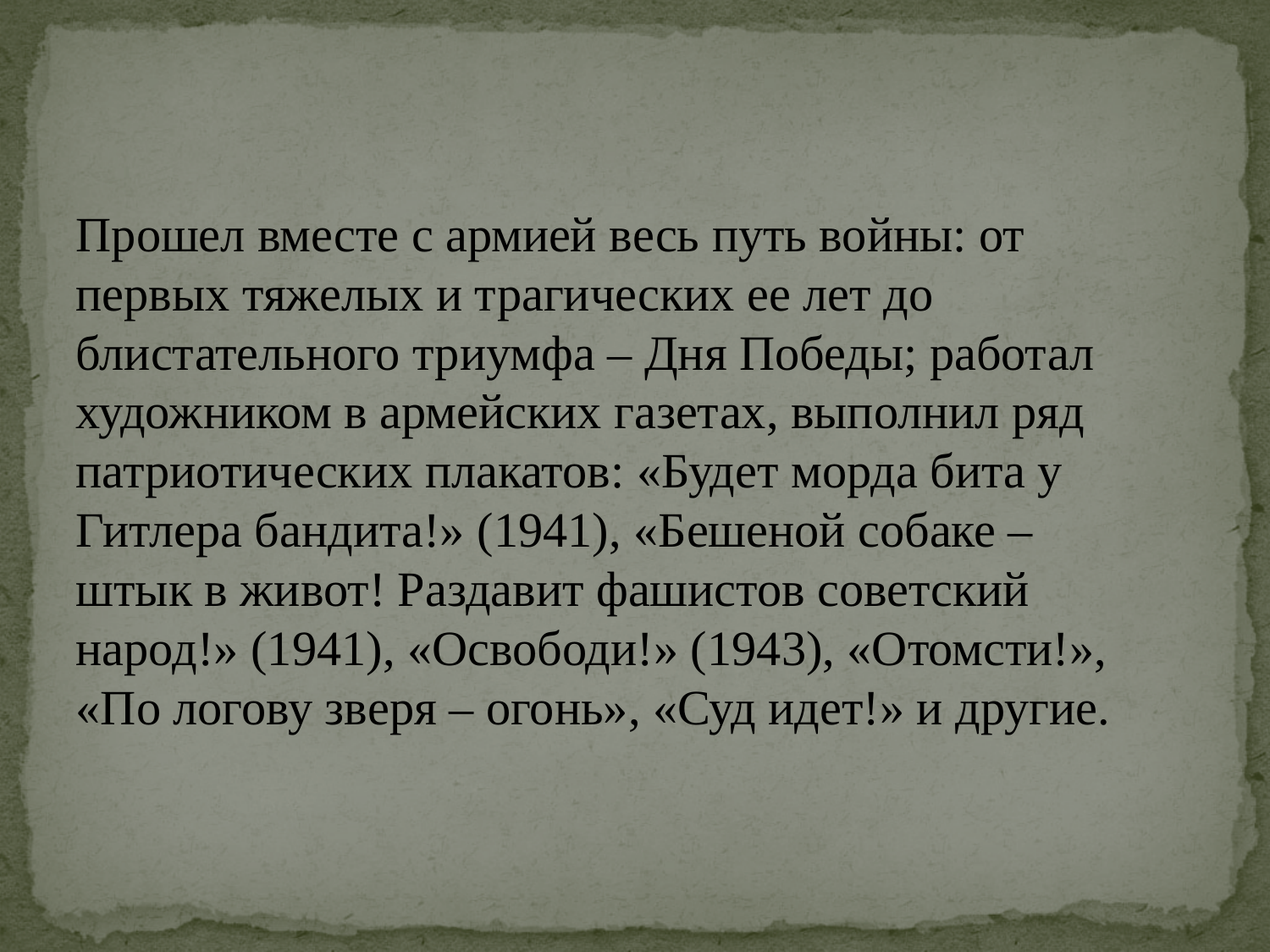

Прошел вместе с армией весь путь войны: от первых тяжелых и трагических ее лет до блистательного триумфа – Дня Победы; работал художником в армейских газетах, выполнил ряд патриотических плакатов: «Будет морда бита у Гитлера бандита!» (1941), «Бешеной собаке – штык в живот! Раздавит фашистов советский народ!» (1941), «Освободи!» (1943), «Отомсти!», «По логову зверя – огонь», «Суд идет!» и другие.